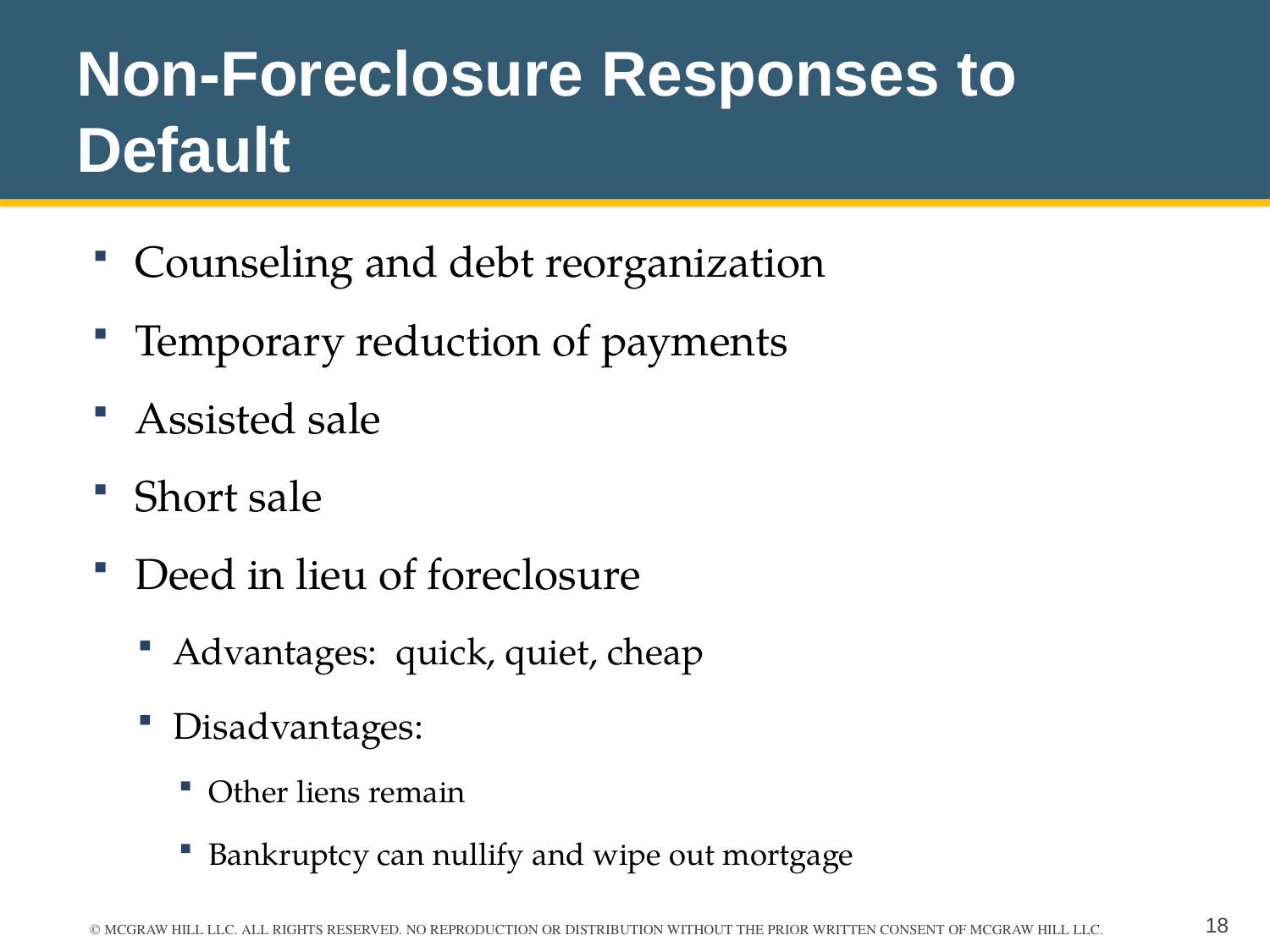

# Non-Foreclosure Responses to Default
Counseling and debt reorganization
Temporary reduction of payments
Assisted sale
Short sale
Deed in lieu of foreclosure
Advantages:  quick, quiet, cheap
Disadvantages:
Other liens remain
Bankruptcy can nullify and wipe out mortgage
© MCGRAW HILL LLC. ALL RIGHTS RESERVED. NO REPRODUCTION OR DISTRIBUTION WITHOUT THE PRIOR WRITTEN CONSENT OF MCGRAW HILL LLC.
18